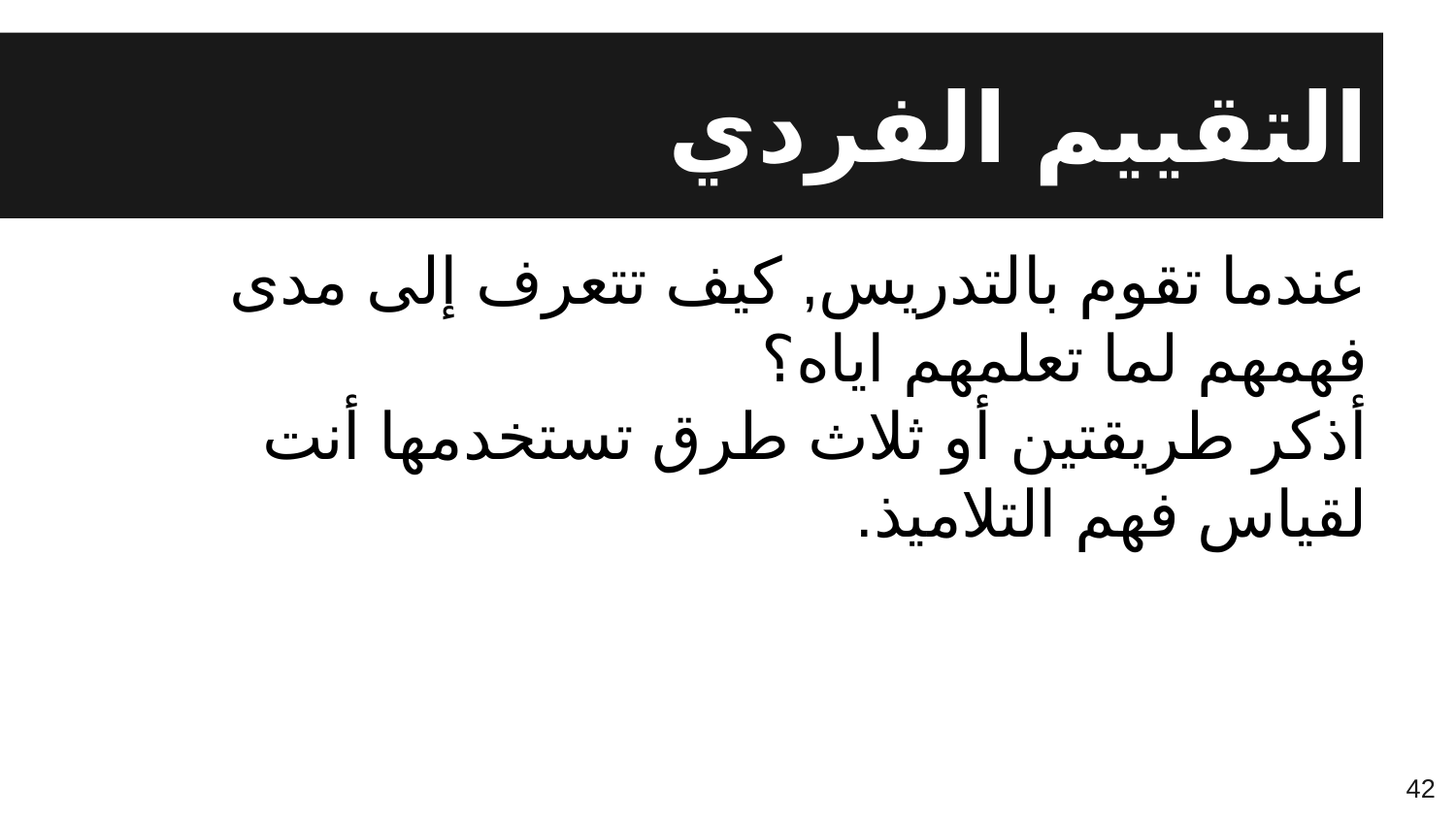

# التقييم الفردي
عندما تقوم بالتدريس, كيف تتعرف إلى مدى فهمهم لما تعلمهم اياه؟
أذكر طريقتين أو ثلاث طرق تستخدمها أنت لقياس فهم التلاميذ.

42